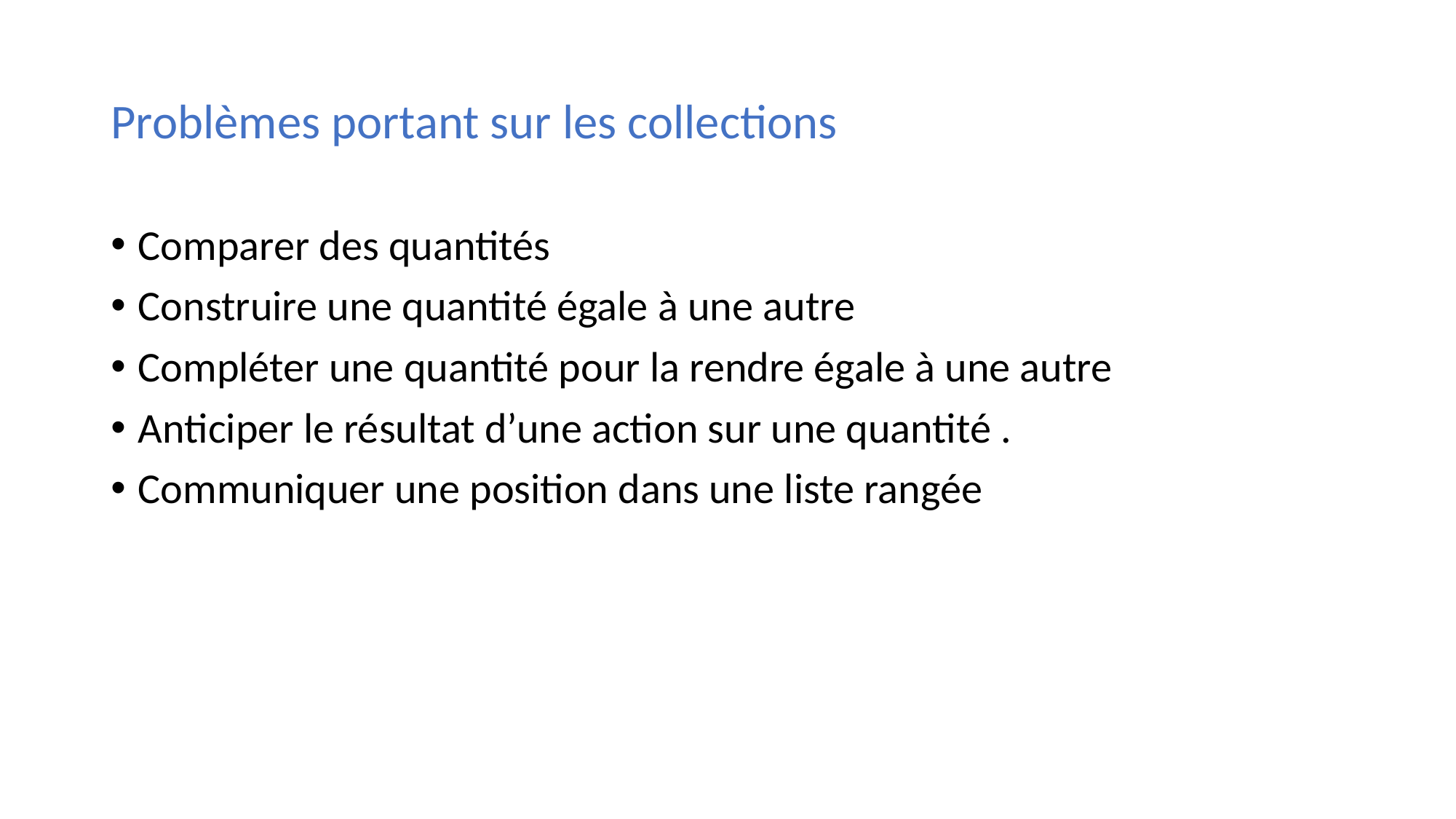

# Problèmes portant sur les collections
Comparer des quantités
Construire une quantité égale à une autre
Compléter une quantité pour la rendre égale à une autre
Anticiper le résultat d’une action sur une quantité .
Communiquer une position dans une liste rangée